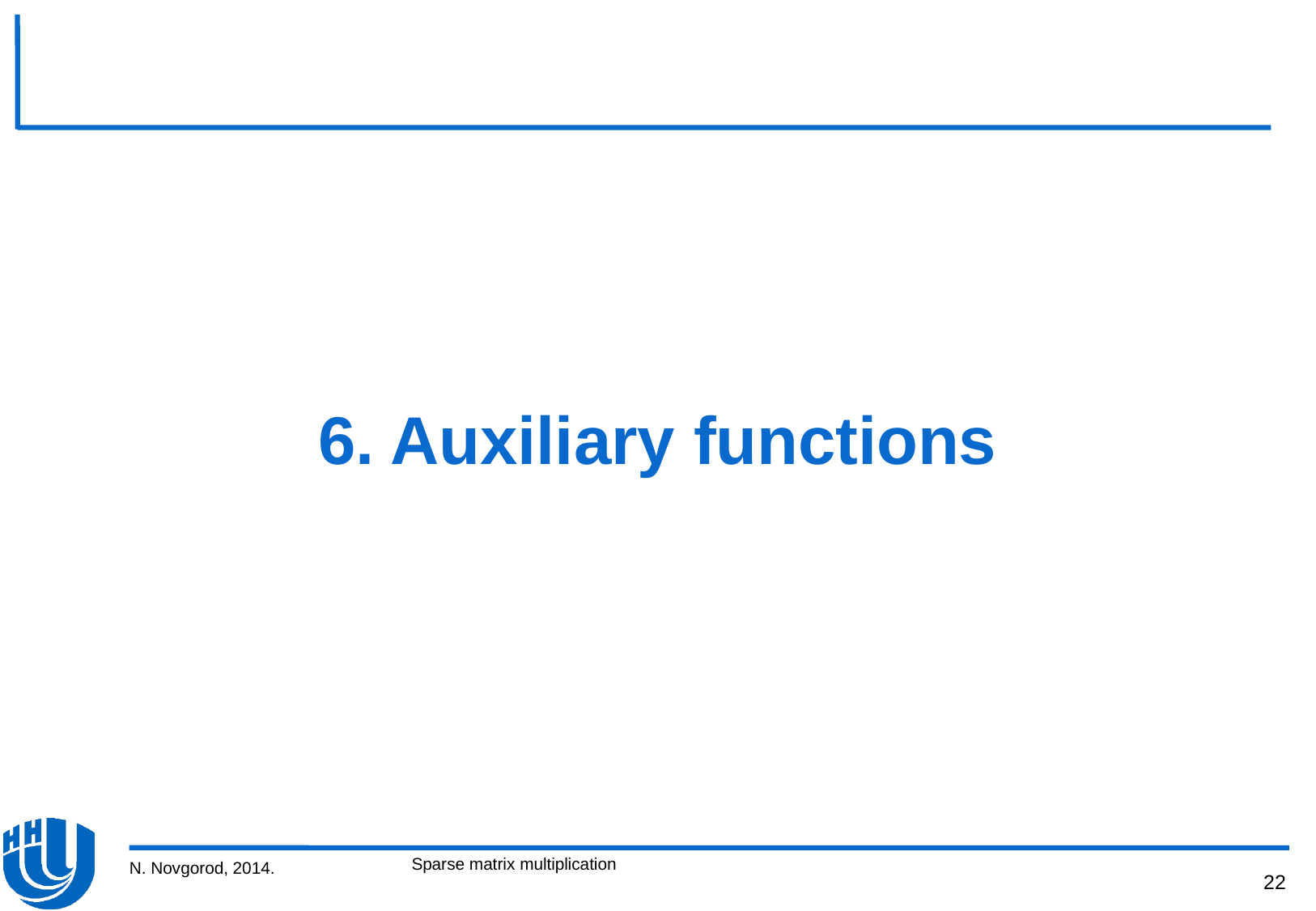

6. Auxiliary functions
Sparse matrix multiplication
N. Novgorod, 2014.
22